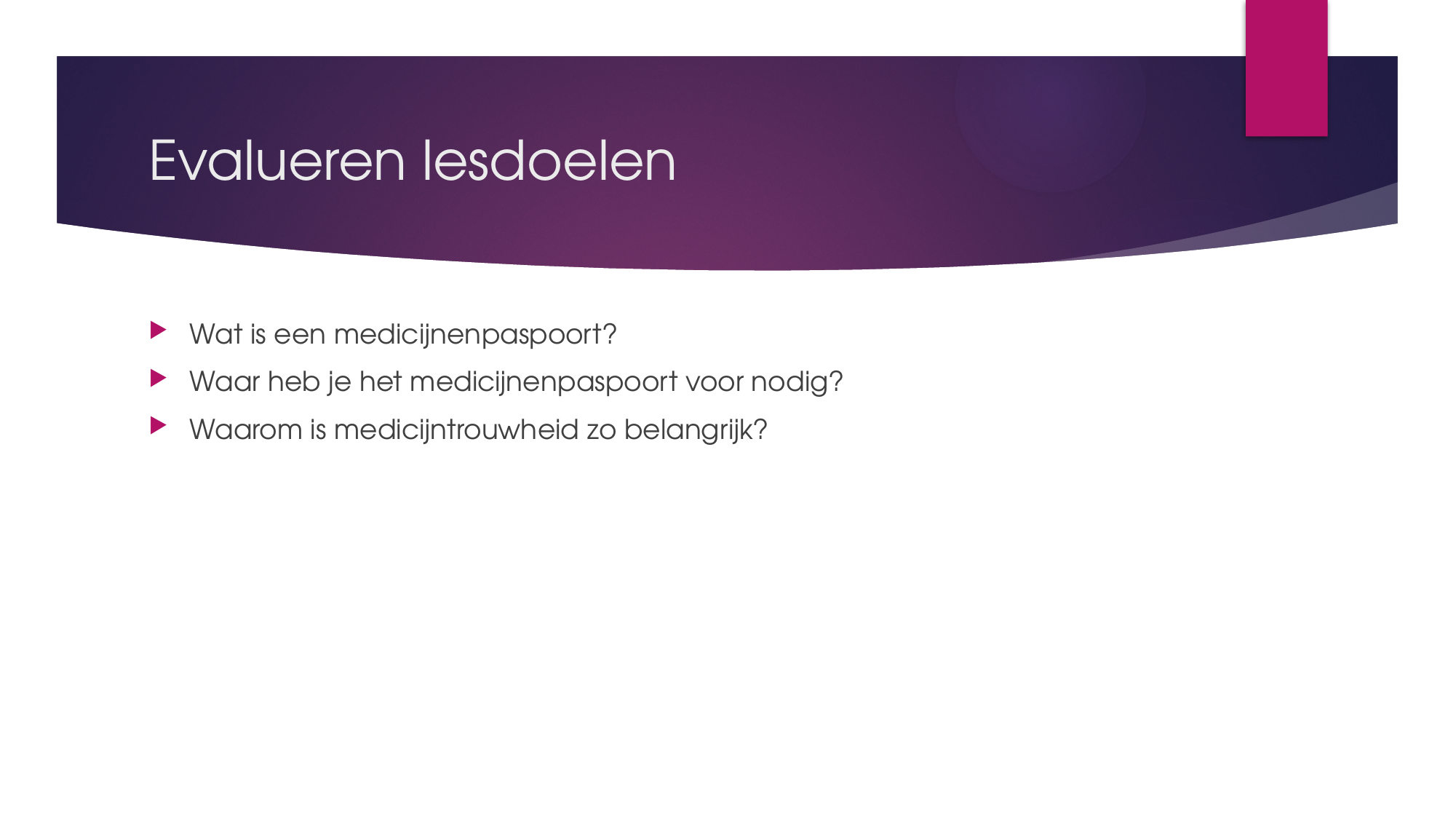

# Evalueren lesdoelen
Wat is een medicijnenpaspoort?
Waar heb je het medicijnenpaspoort voor nodig?
Waarom is medicijntrouwheid zo belangrijk?